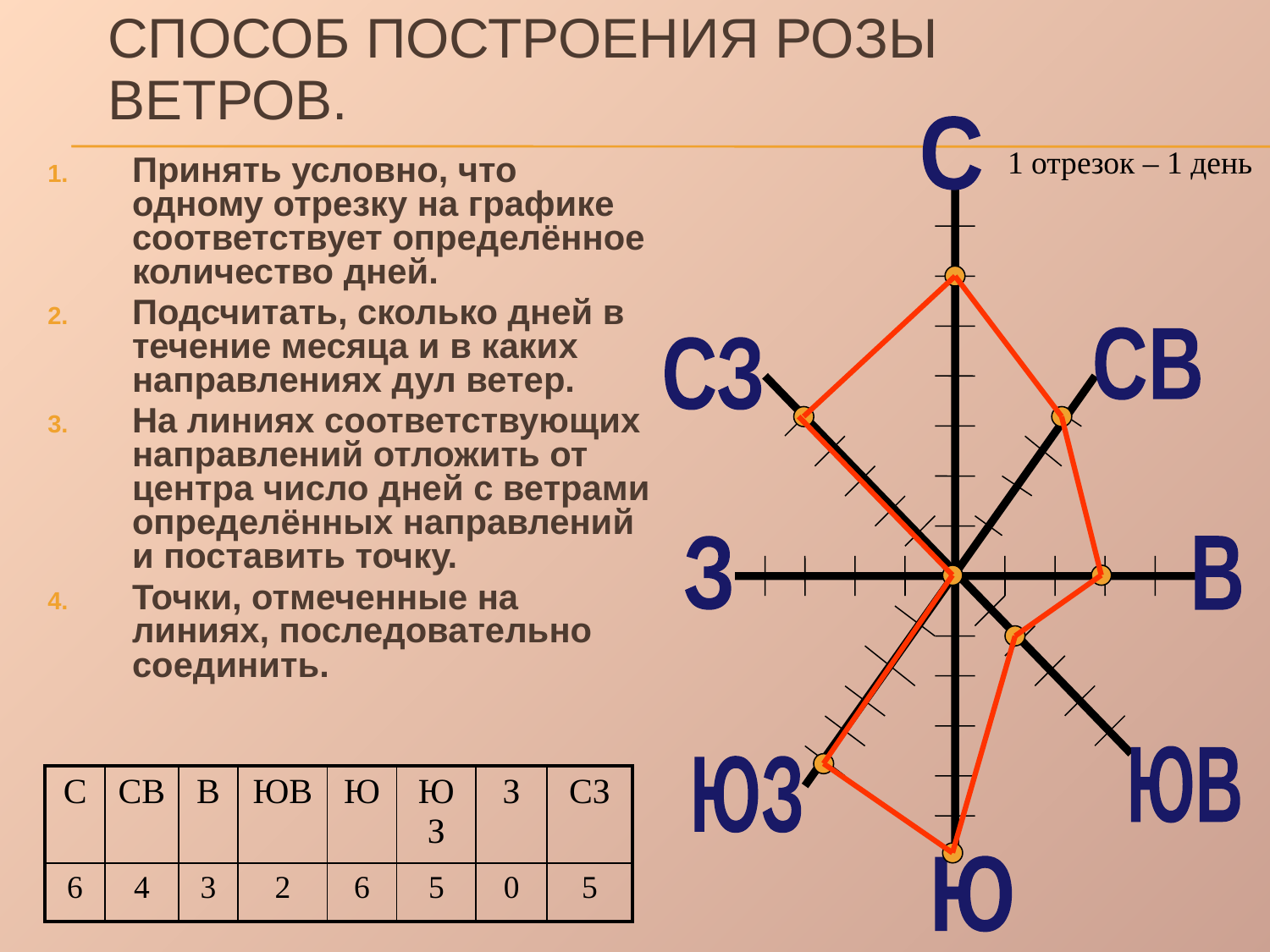

# Способ построения розы ветров.
С
1 отрезок – 1 день
Принять условно, что одному отрезку на графике соответствует определённое количество дней.
Подсчитать, сколько дней в течение месяца и в каких направлениях дул ветер.
На линиях соответствующих направлений отложить от центра число дней с ветрами определённых направлений и поставить точку.
Точки, отмеченные на линиях, последовательно соединить.

СВ
СЗ

З
В

ЮВ

ЮЗ

| С | СВ | В | ЮВ | Ю | ЮЗ | З | СЗ |
| --- | --- | --- | --- | --- | --- | --- | --- |
| 6 | 4 | 3 | 2 | 6 | 5 | 0 | 5 |

Ю